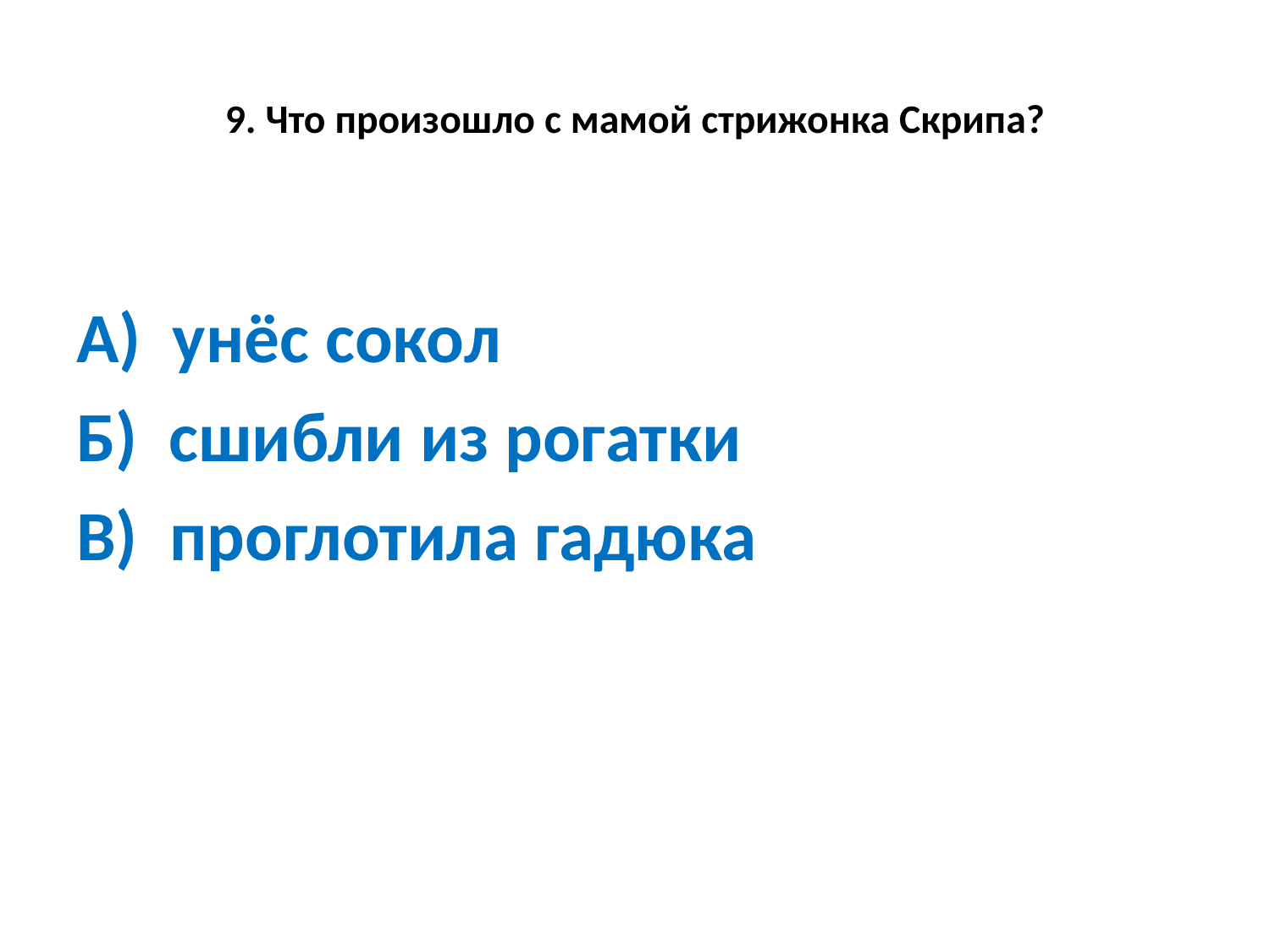

# 9. Что произошло с мамой стрижонка Скрипа?
А)  унёс сокол
Б)  сшибли из рогатки
В)  проглотила гадюка